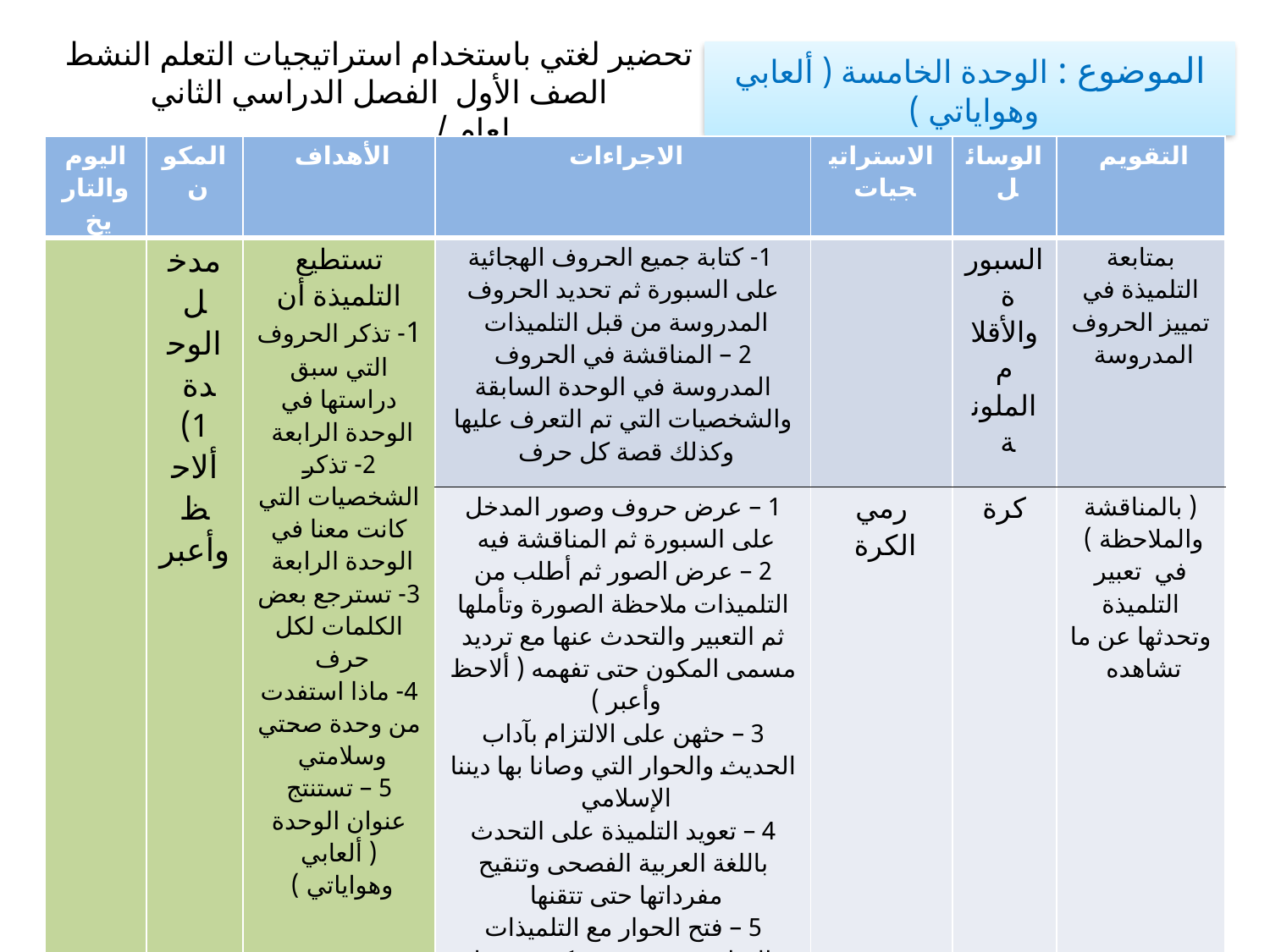

تحضير لغتي باستخدام استراتيجيات التعلم النشط
الصف الأول  الفصل الدراسي الثاني  لعام / ......................

الموضوع : الوحدة الخامسة ( ألعابي وهواياتي )
| اليوم والتاريخ | المكون | الأهداف | الاجراءات | الاستراتيجيات | الوسائل | التقويم |
| --- | --- | --- | --- | --- | --- | --- |
|  | مدخل الوحدة 1) ألاحظ وأعبر | تستطيع التلميذة أن 1- تذكر الحروف التي سبق دراستها في الوحدة الرابعة 2- تذكر الشخصيات التي كانت معنا في الوحدة الرابعة 3- تسترجع بعض الكلمات لكل حرف 4- ماذا استفدت من وحدة صحتي وسلامتي 5 – تستنتج عنوان الوحدة ( ألعابي وهواياتي ) | 1- كتابة جميع الحروف الهجائية على السبورة ثم تحديد الحروف المدروسة من قبل التلميذات 2 – المناقشة في الحروف المدروسة في الوحدة السابقة والشخصيات التي تم التعرف عليها وكذلك قصة كل حرف |  | السبورة والأقلام الملونة | بمتابعة التلميذة في تمييز الحروف المدروسة |
|  |  |  | 1 – عرض حروف وصور المدخل على السبورة ثم المناقشة فيه 2 – عرض الصور ثم أطلب من التلميذات ملاحظة الصورة وتأملها ثم التعبير والتحدث عنها مع ترديد مسمى المكون حتى تفهمه ( ألاحظ وأعبر ) 3 – حثهن على الالتزام بآداب الحديث والحوار التي وصانا بها ديننا الإسلامي 4 – تعويد التلميذة على التحدث باللغة العربية الفصحى وتنقيح مفرداتها حتى تتقنها 5 – فتح الحوار مع التلميذات والمناقشة معهن في كيفية قضاء أوقات الفراغ ... حتى نستنتج عنوان الدرس ثم أدونه على السبورة | رمي الكرة | كرة | ( بالمناقشة والملاحظة ) في تعبير التلميذة وتحدثها عن ما تشاهده |